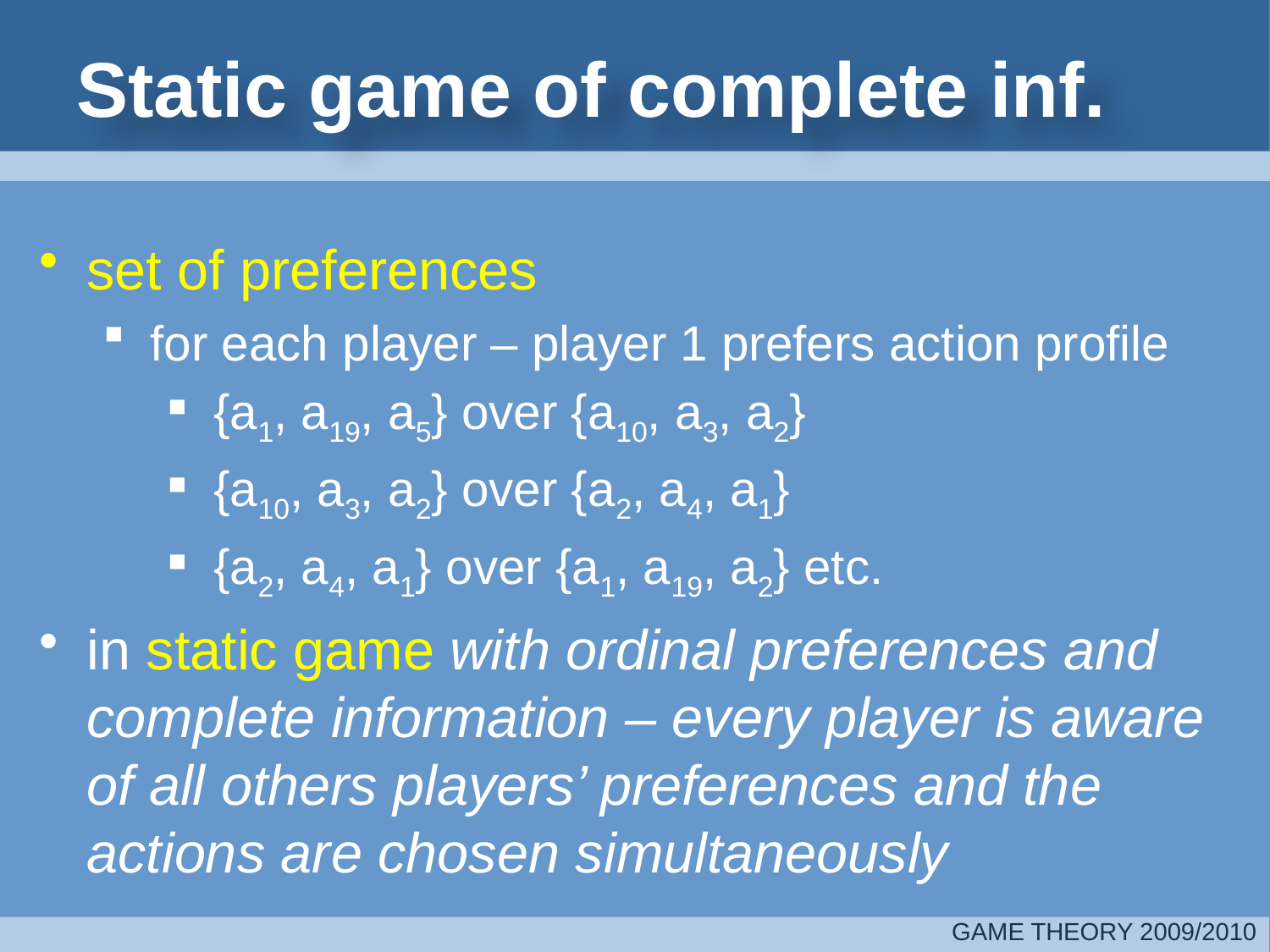

# Static game of complete inf.
set of preferences
for each player – player 1 prefers action profile
{a1, a19, a5} over {a10, a3, a2}
{a10, a3, a2} over {a2, a4, a1}
{a2, a4, a1} over {a1, a19, a2} etc.
in static game with ordinal preferences and complete information – every player is aware of all others players’ preferences and the actions are chosen simultaneously

GAME THEORY 2009/2010